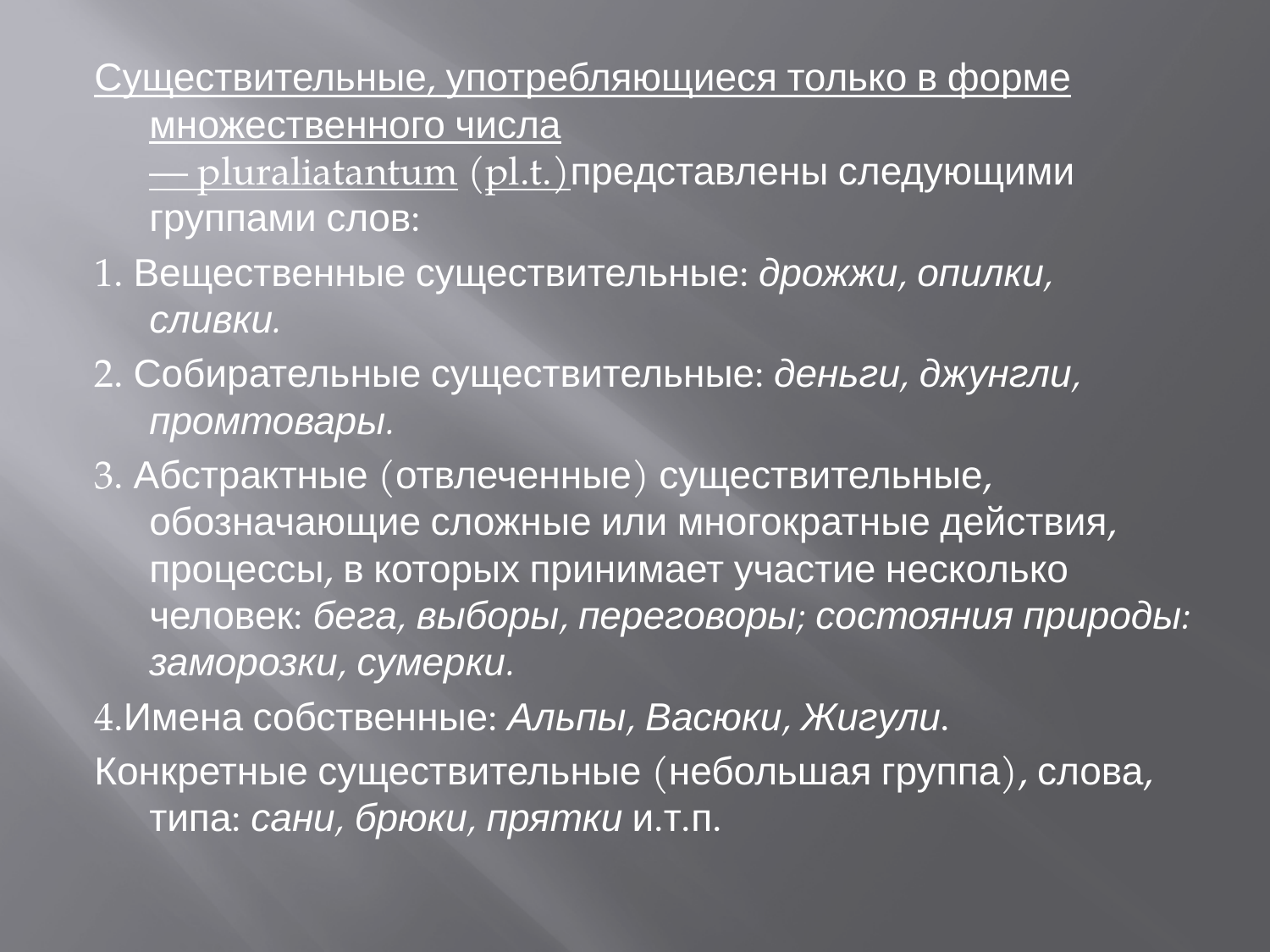

Существительные, употребляющиеся только в форме множественного числа — pluraliatantum (pl.t.)представлены следующими группами слов:
1. Вещественные существительные: дрожжи, опилки, сливки.
2. Собирательные существительные: деньги, джунгли, промтовары.
3. Абстрактные (отвлеченные) существительные, обозначающие сложные или многократные действия, процессы, в которых принимает участие несколько человек: бега, выборы, переговоры; состояния природы: заморозки, сумерки.
4.Имена собственные: Альпы, Васюки, Жигули.
Конкретные существительные (небольшая группа), слова, типа: сани, брюки, прятки и.т.п.